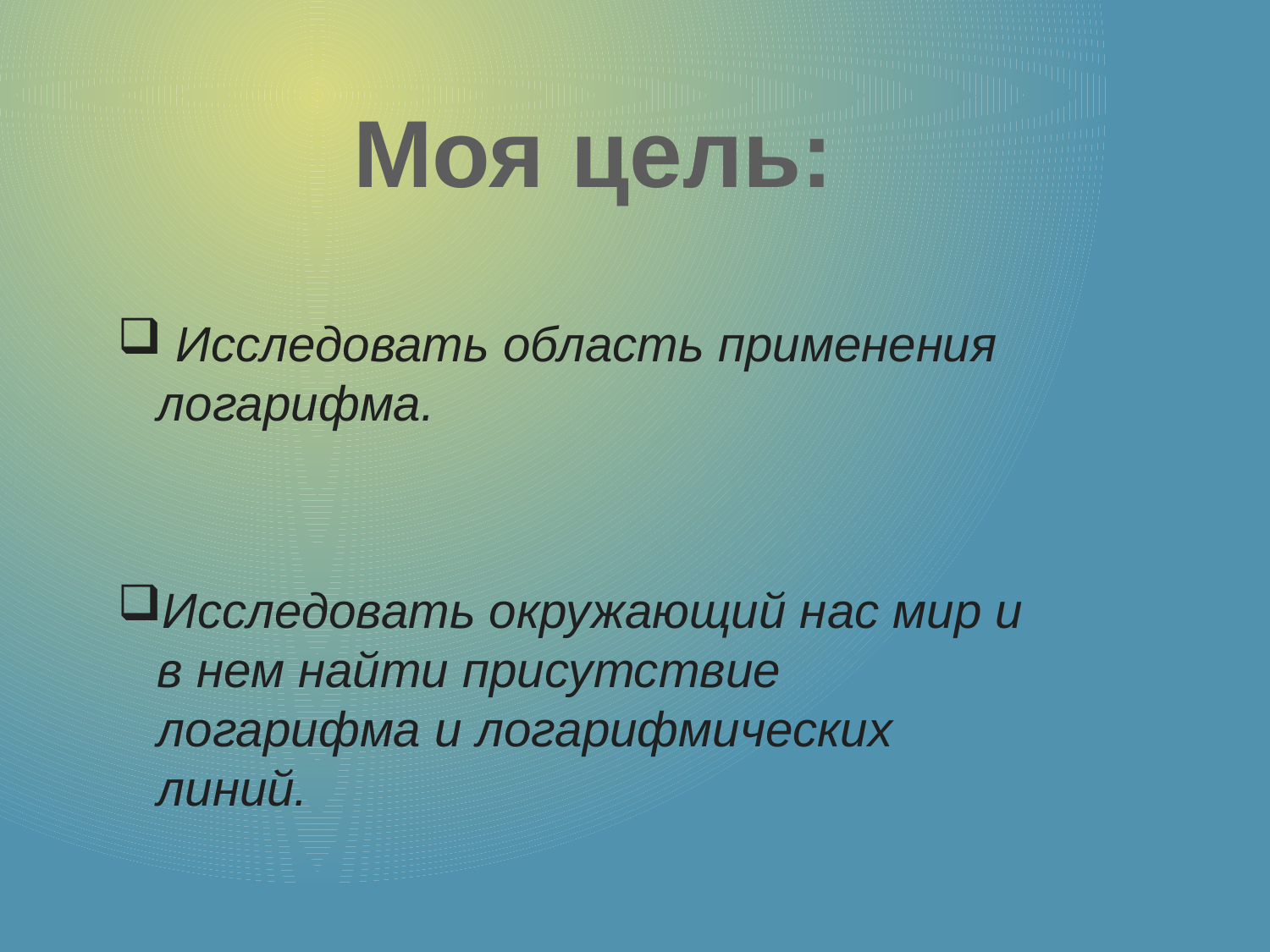

# Моя цель:
 Исследовать область применения логарифма.

Исследовать окружающий нас мир и в нем найти присутствие логарифма и логарифмических линий.